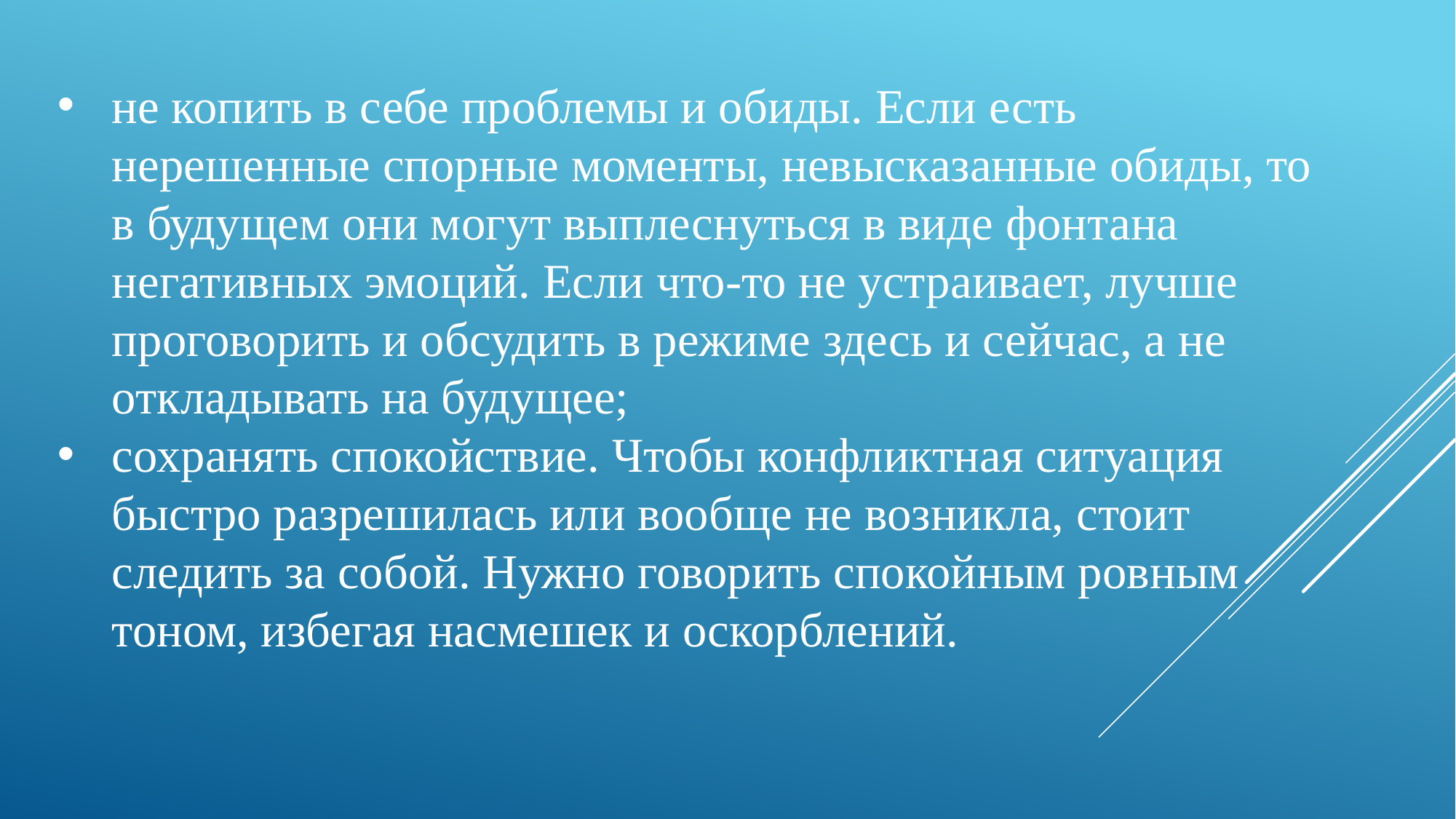

не копить в себе проблемы и обиды. Если есть нерешенные спорные моменты, невысказанные обиды, то в будущем они могут выплеснуться в виде фонтана негативных эмоций. Если что-то не устраивает, лучше проговорить и обсудить в режиме здесь и сейчас, а не откладывать на будущее;
сохранять спокойствие. Чтобы конфликтная ситуация быстро разрешилась или вообще не возникла, стоит следить за собой. Нужно говорить спокойным ровным тоном, избегая насмешек и оскорблений.